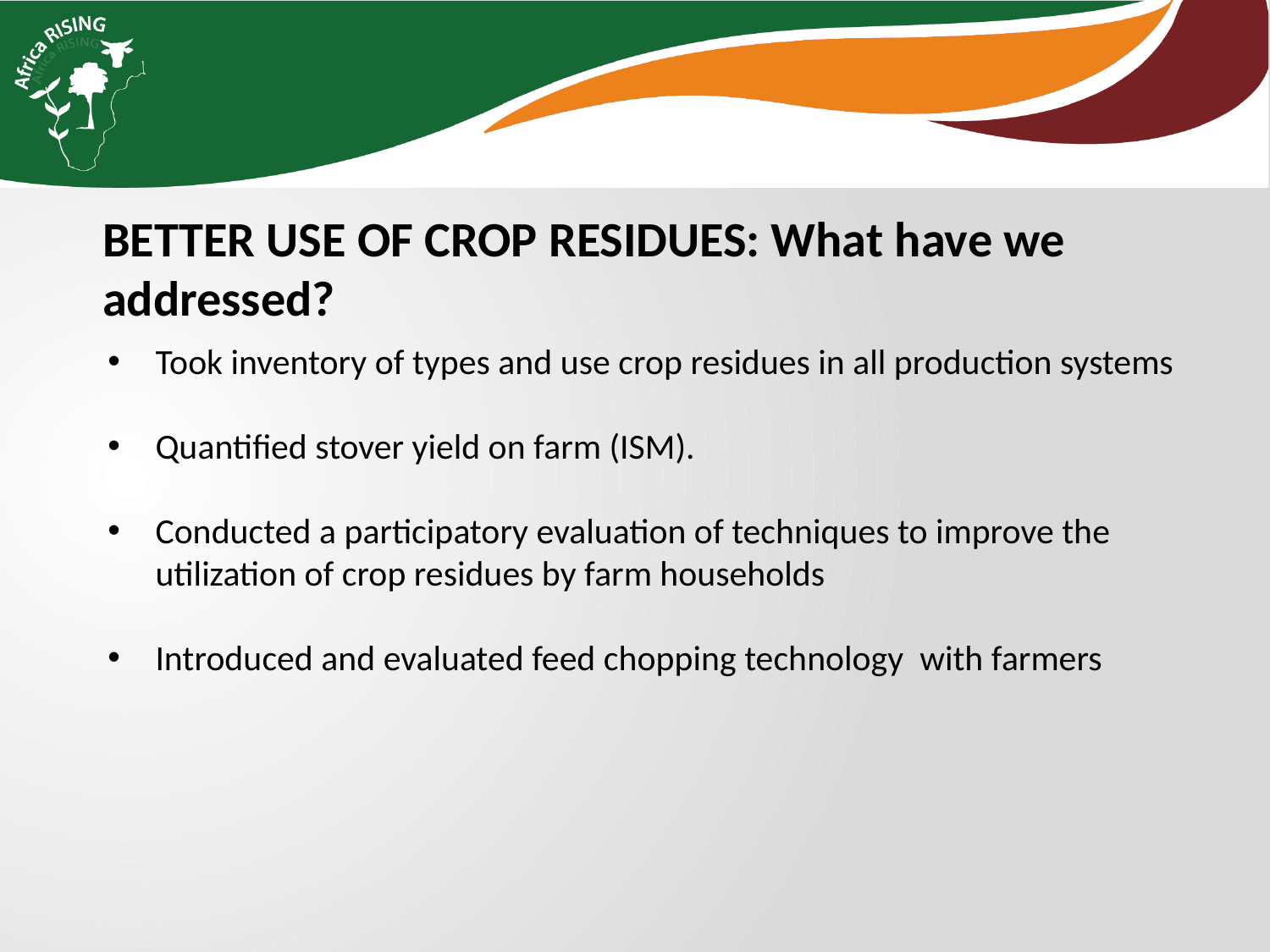

BETTER USE OF CROP RESIDUES: What have we addressed?
Took inventory of types and use crop residues in all production systems

Quantified stover yield on farm (ISM).

Conducted a participatory evaluation of techniques to improve the utilization of crop residues by farm households

Introduced and evaluated feed chopping technology  with farmers